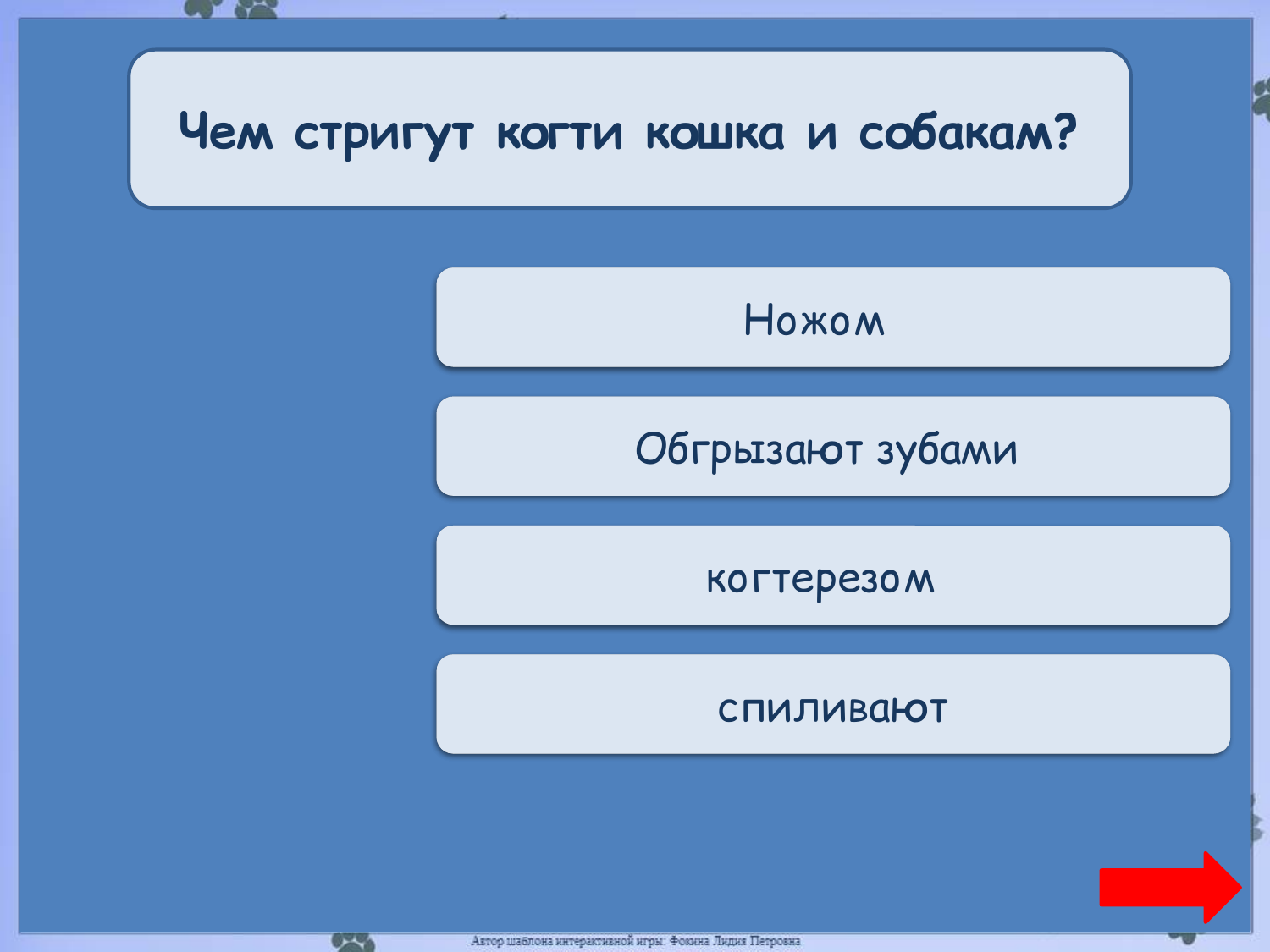

Чем стригут когти кошка и собакам?
Переход хода
Ножом

Переход хода
Обгрызают зубами

Верно + 1
когтерезом

Переход хода
спиливают